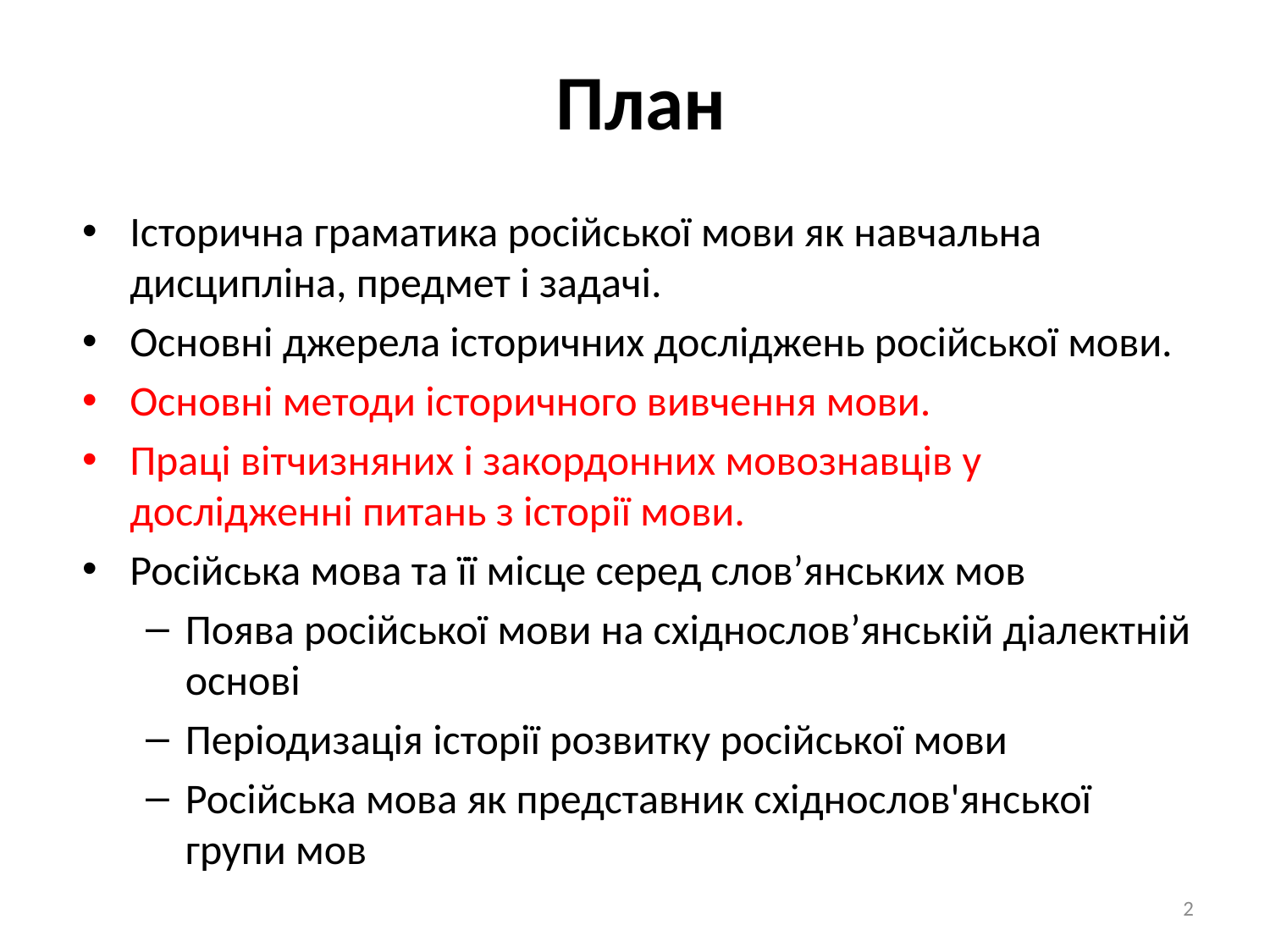

# План
Історична граматика російської мови як навчальна дисципліна, предмет і задачі.
Основні джерела історичних досліджень російської мови.
Основні методи історичного вивчення мови.
Праці вітчизняних і закордонних мовознавців у дослідженні питань з історії мови.
Російська мова та її місце серед слов’янських мов
Поява російської мови на східнослов’янській діалектній основі
Періодизація історії розвитку російської мови
Російська мова як представник східнослов'янської групи мов
2